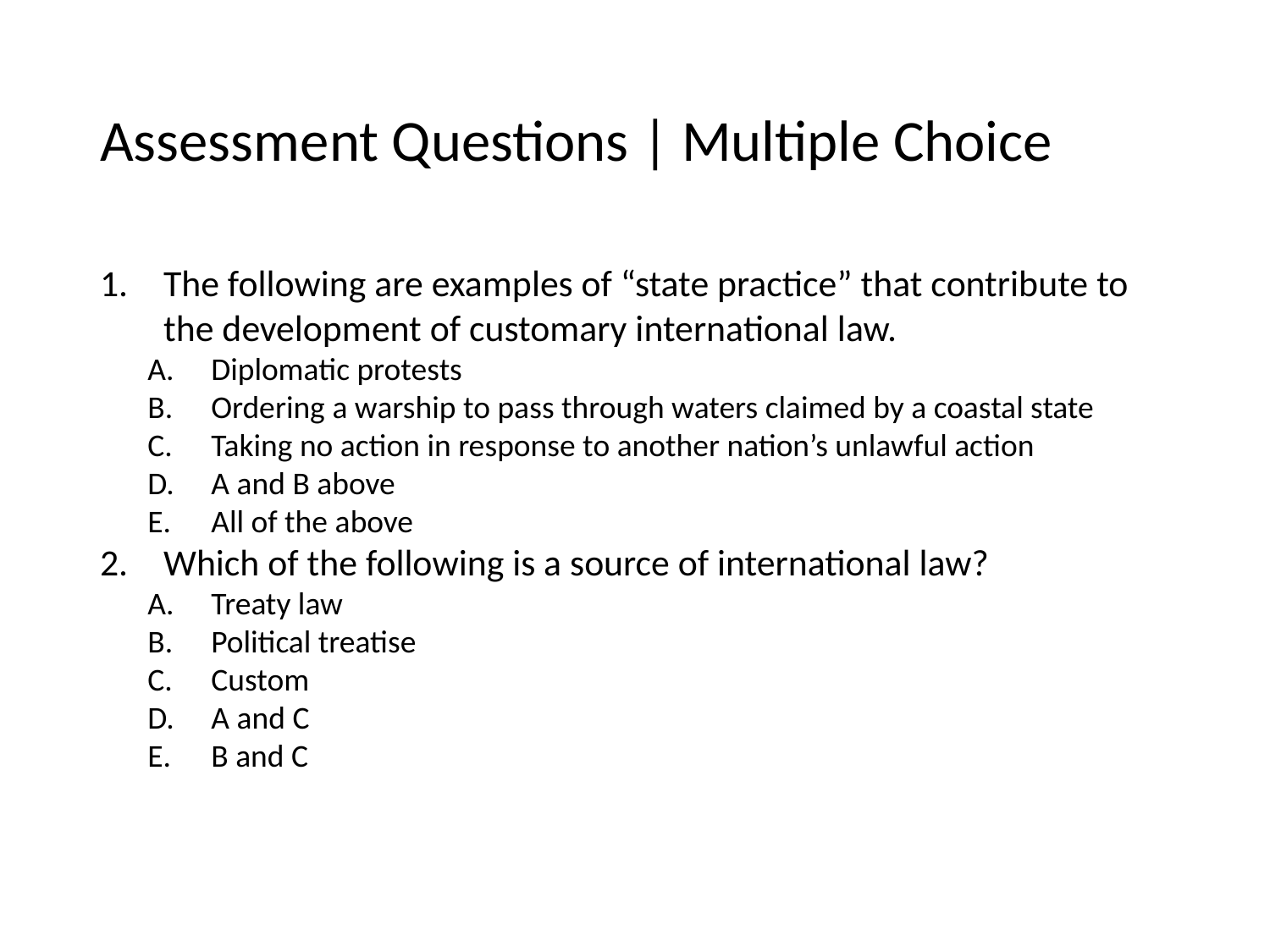

# Assessment Questions | Multiple Choice
The following are examples of “state practice” that contribute to the development of customary international law.
Diplomatic protests
Ordering a warship to pass through waters claimed by a coastal state
Taking no action in response to another nation’s unlawful action
A and B above
All of the above
Which of the following is a source of international law?
Treaty law
Political treatise
Custom
A and C
B and C